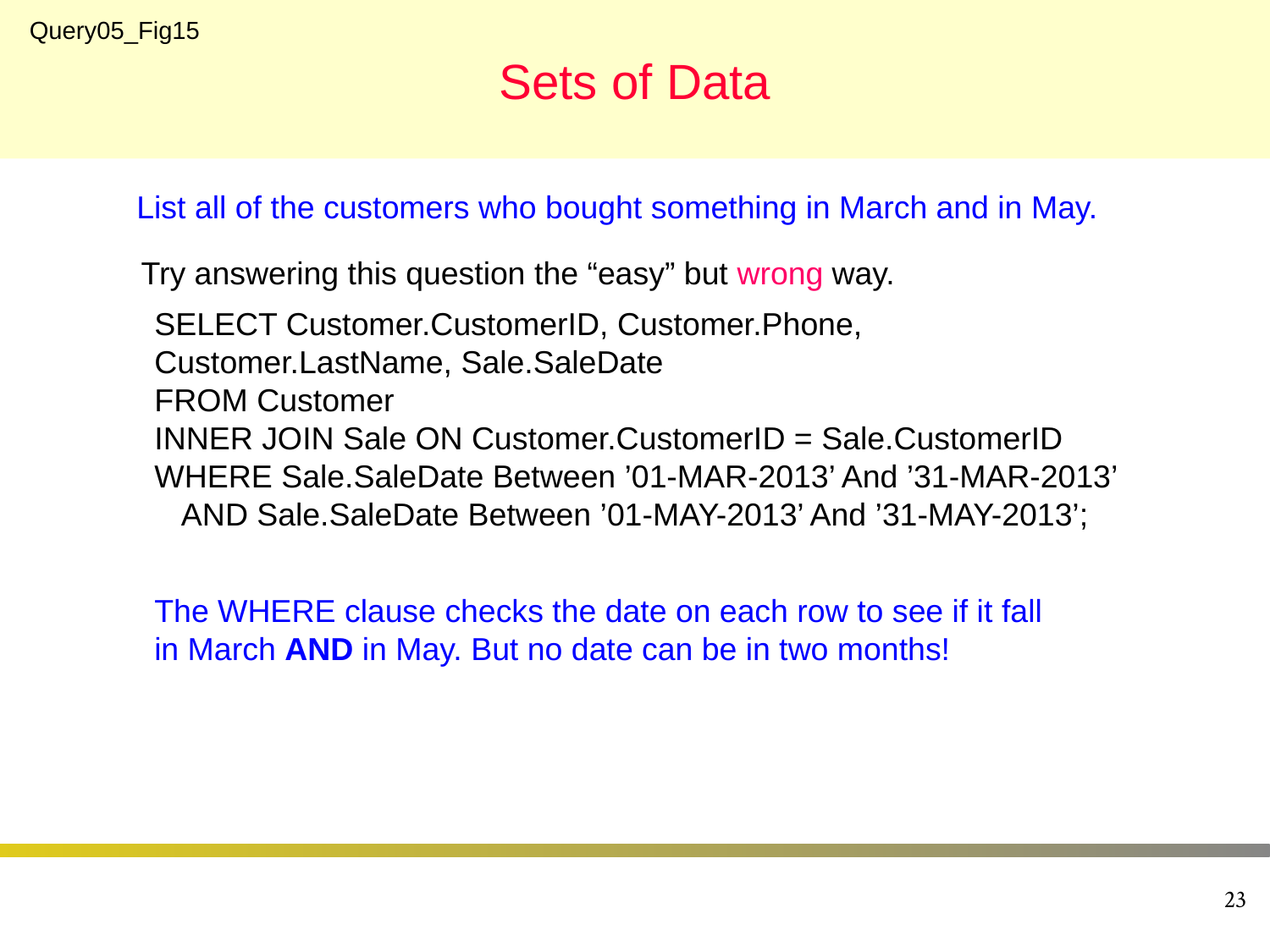

# Sets of Data
Query05_Fig15
List all of the customers who bought something in March and in May.
Try answering this question the “easy” but wrong way.
SELECT Customer.CustomerID, Customer.Phone, Customer.LastName, Sale.SaleDate
FROM Customer
INNER JOIN Sale ON Customer.CustomerID = Sale.CustomerID
WHERE Sale.SaleDate Between ’01-MAR-2013’ And ’31-MAR-2013’
   AND Sale.SaleDate Between ’01-MAY-2013’ And ’31-MAY-2013’;
The WHERE clause checks the date on each row to see if it fall in March AND in May. But no date can be in two months!
23